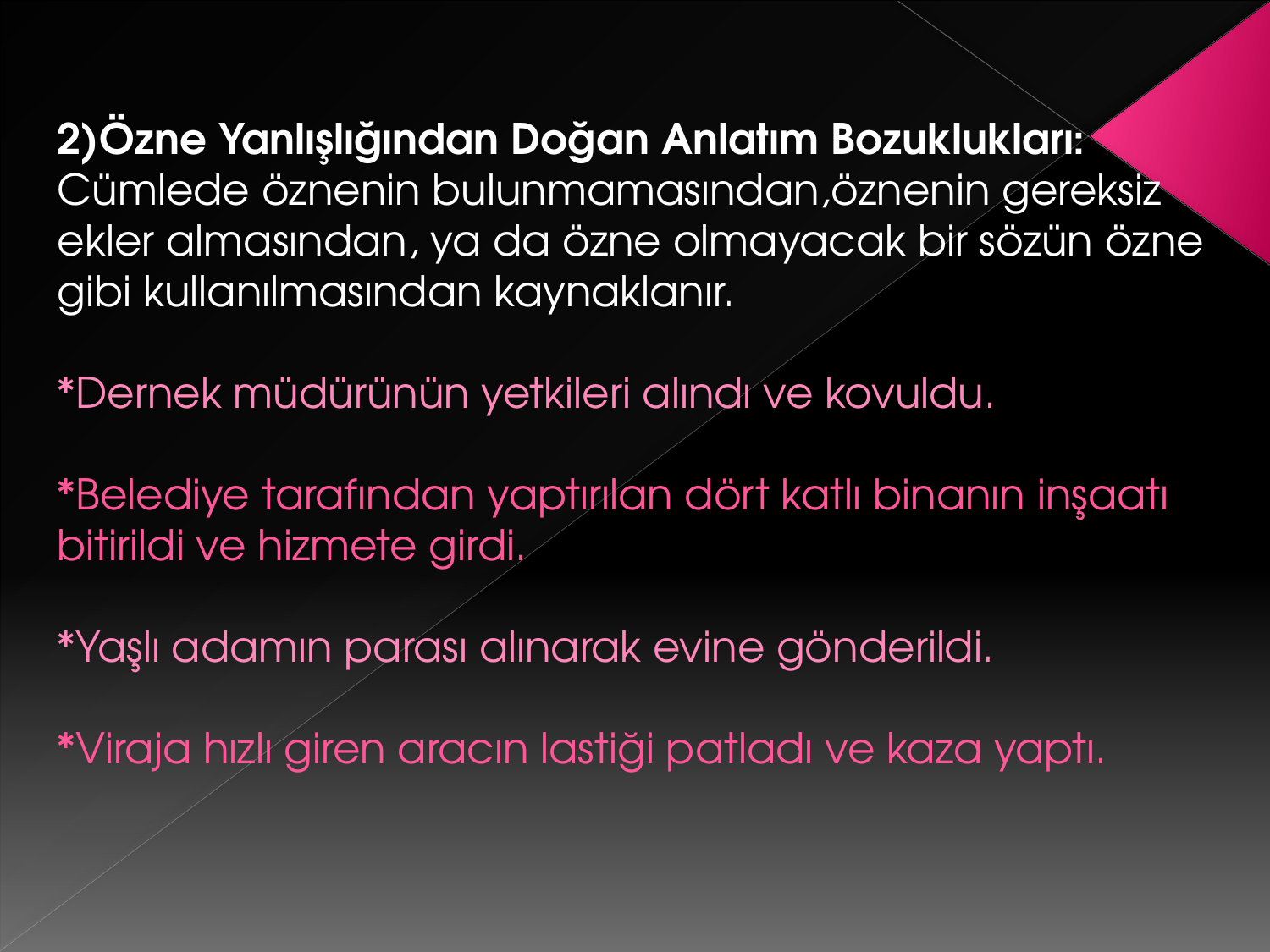

2)Özne Yanlışlığından Doğan Anlatım Bozuklukları:
Cümlede öznenin bulunmamasından,öznenin gereksiz ekler almasından, ya da özne olmayacak bir sözün özne gibi kullanılmasından kaynaklanır.
*Dernek müdürünün yetkileri alındı ve kovuldu.
*Belediye tarafından yaptırılan dört katlı binanın inşaatı bitirildi ve hizmete girdi.
*Yaşlı adamın parası alınarak evine gönderildi.
*Viraja hızlı giren aracın lastiği patladı ve kaza yaptı.